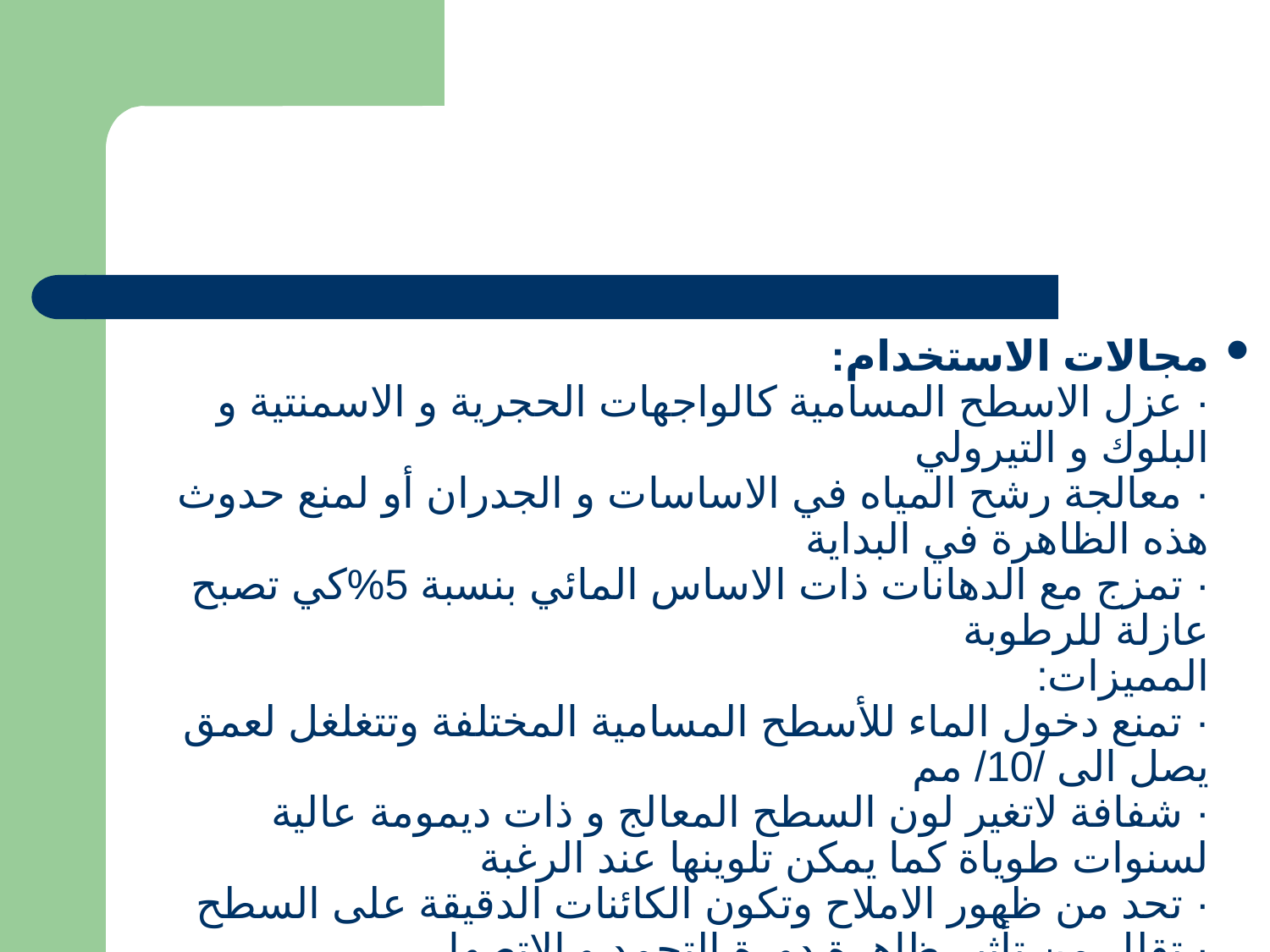

مجالات الاستخدام:
· عزل الاسطح المسامية كالواجهات الحجرية و الاسمنتية و البلوك و التيرولي
· معالجة رشح المياه في الاساسات و الجدران أو لمنع حدوث هذه الظاهرة في البداية
· تمزج مع الدهانات ذات الاساس المائي بنسبة 5%كي تصبح عازلة للرطوبة
المميزات:
· تمنع دخول الماء للأسطح المسامية المختلفة وتتغلغل لعمق يصل الى /10/ مم
· شفافة لاتغير لون السطح المعالج و ذات ديمومة عالية لسنوات طوياة كما يمكن تلوينها عند الرغبة
· تحد من ظهور الاملاح وتكون الكائنات الدقيقة على السطح
· تقلل من تأثير ظاهرة دورة التجمد و الاتصهار